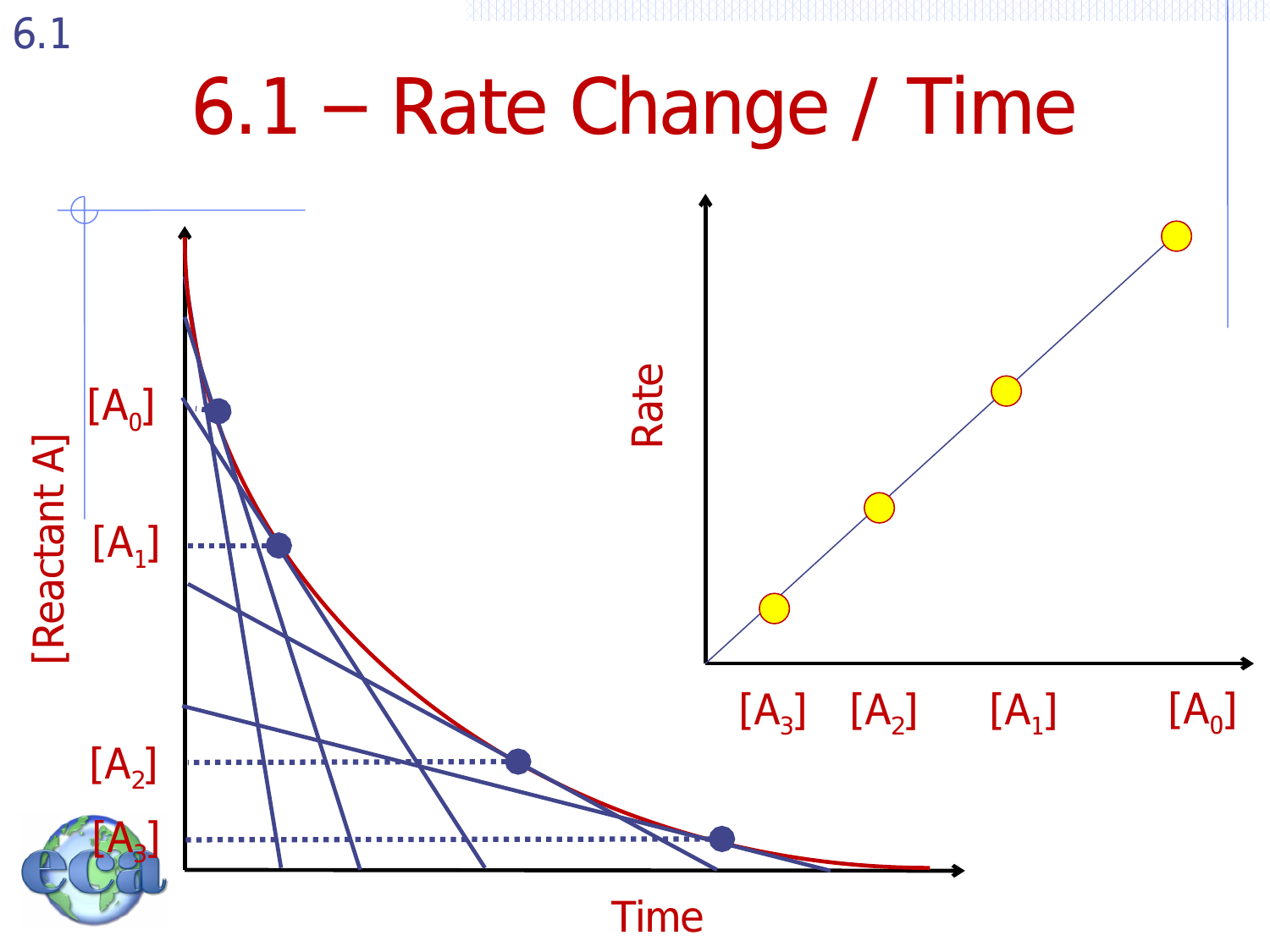

# 6.1 – Rate Change / Time

[A0]
Rate

[A1]
[Reactant A]

[A0]
[A1]
[A3]
[A2]
[A2]
[A3]
Time